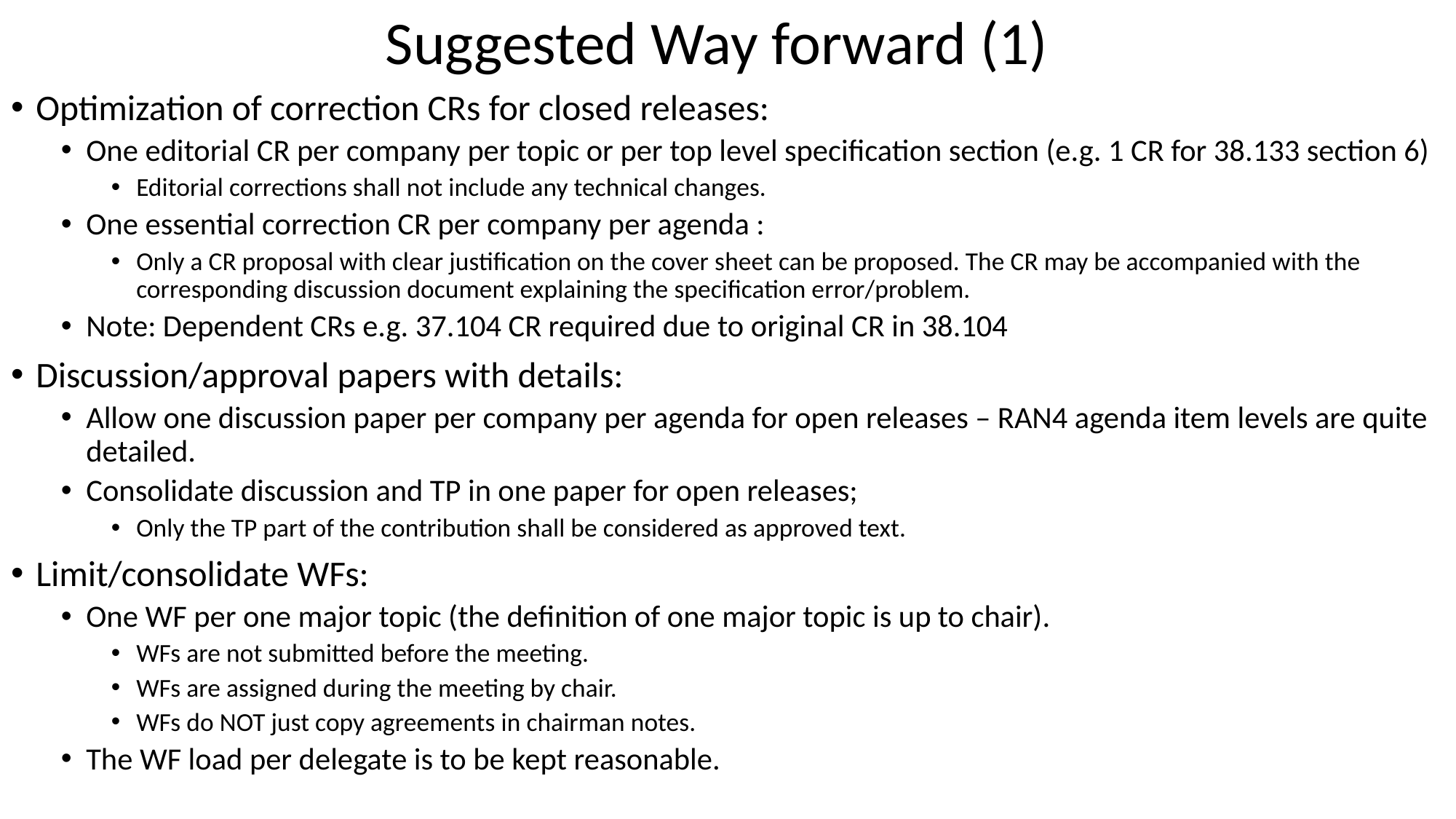

# Suggested Way forward (1)
Optimization of correction CRs for closed releases:
One editorial CR per company per topic or per top level specification section (e.g. 1 CR for 38.133 section 6)
Editorial corrections shall not include any technical changes.
One essential correction CR per company per agenda :
Only a CR proposal with clear justification on the cover sheet can be proposed. The CR may be accompanied with the corresponding discussion document explaining the specification error/problem.
Note: Dependent CRs e.g. 37.104 CR required due to original CR in 38.104
Discussion/approval papers with details:
Allow one discussion paper per company per agenda for open releases – RAN4 agenda item levels are quite detailed.
Consolidate discussion and TP in one paper for open releases;
Only the TP part of the contribution shall be considered as approved text.
Limit/consolidate WFs:
One WF per one major topic (the definition of one major topic is up to chair).
WFs are not submitted before the meeting.
WFs are assigned during the meeting by chair.
WFs do NOT just copy agreements in chairman notes.
The WF load per delegate is to be kept reasonable.